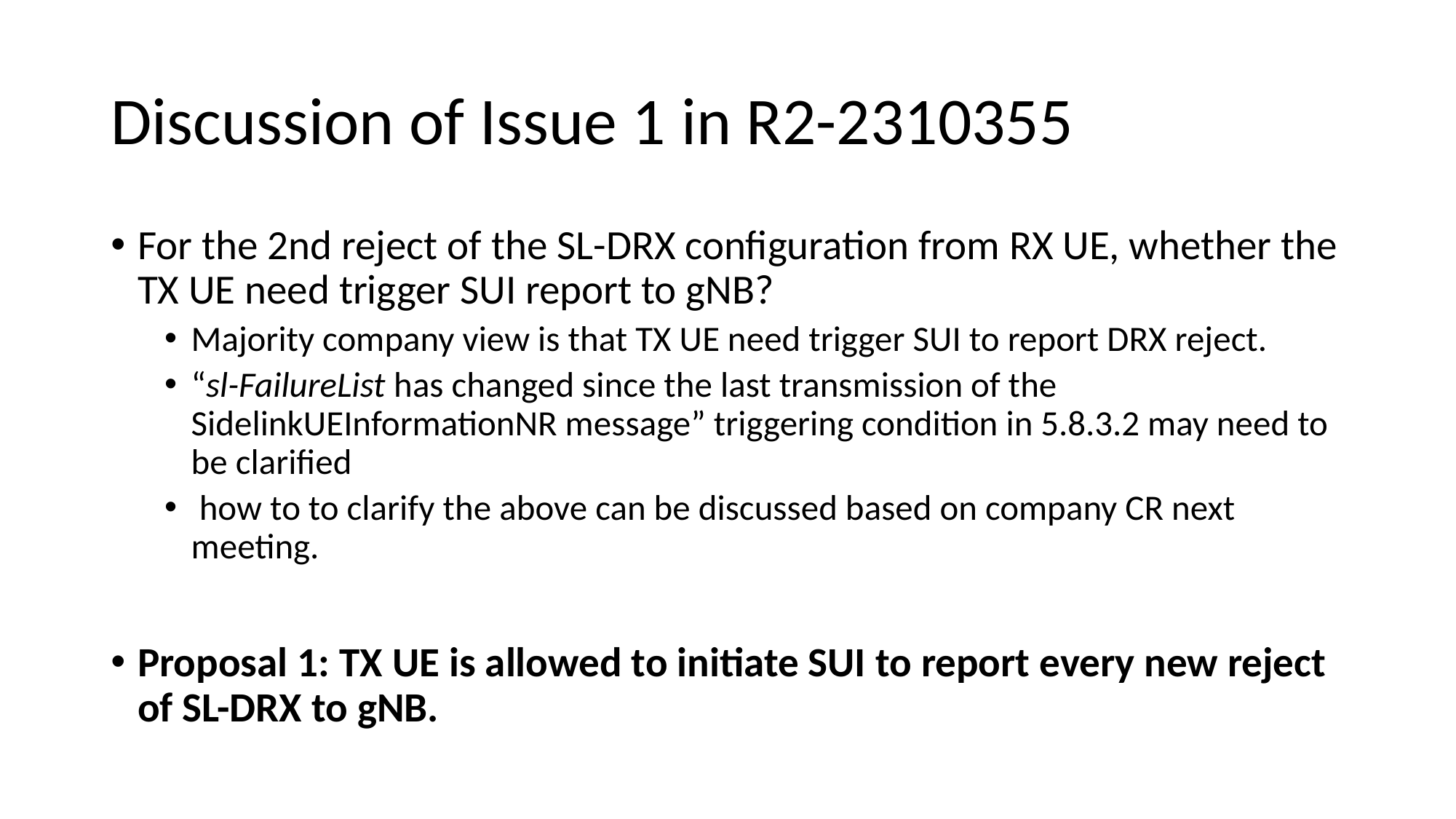

# Discussion of Issue 1 in R2-2310355
For the 2nd reject of the SL-DRX configuration from RX UE, whether the TX UE need trigger SUI report to gNB?
Majority company view is that TX UE need trigger SUI to report DRX reject.
“sl-FailureList has changed since the last transmission of the SidelinkUEInformationNR message” triggering condition in 5.8.3.2 may need to be clarified
 how to to clarify the above can be discussed based on company CR next meeting.

Proposal 1: TX UE is allowed to initiate SUI to report every new reject of SL-DRX to gNB.